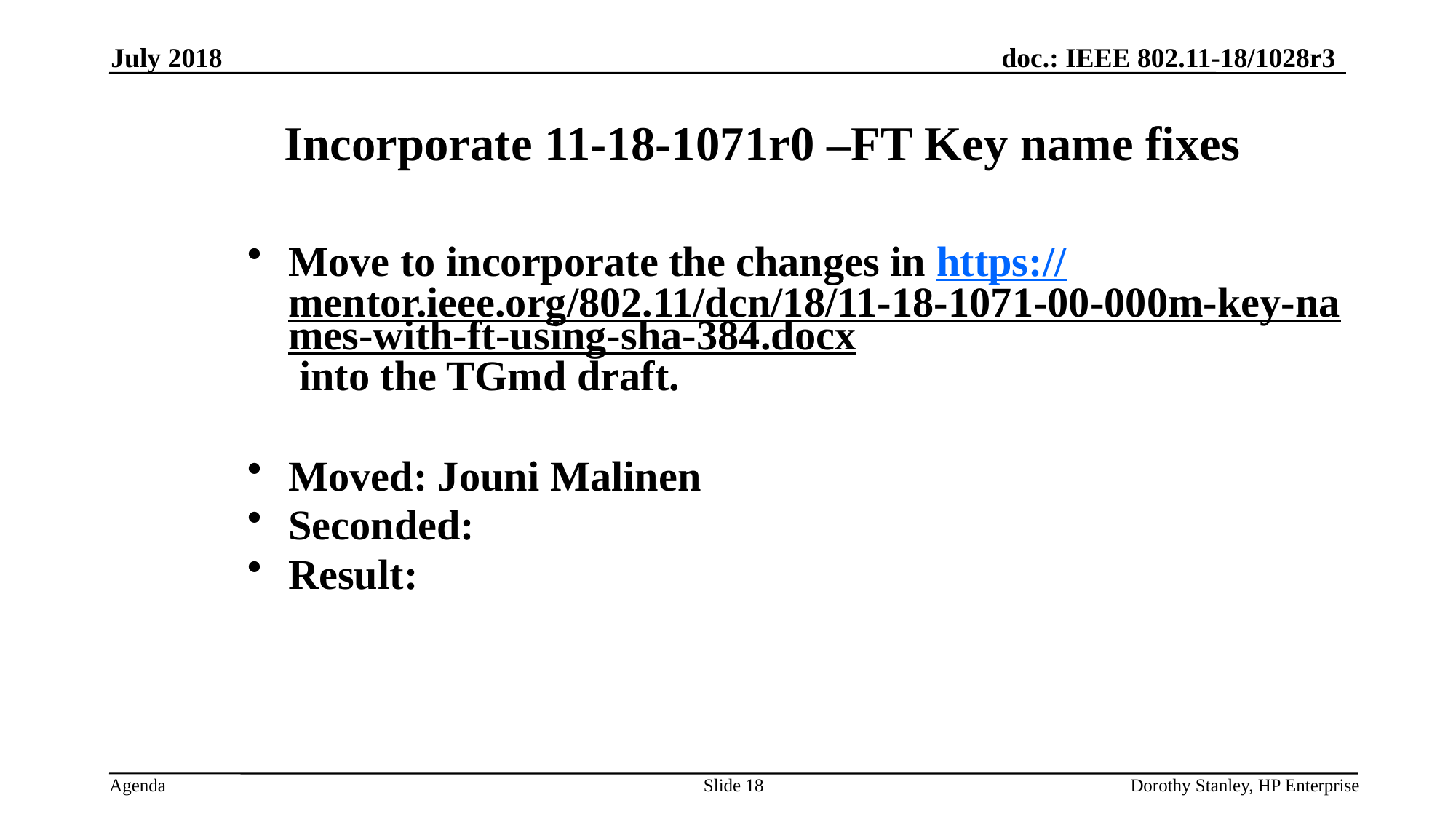

July 2018
Incorporate 11-18-1071r0 –FT Key name fixes
Move to incorporate the changes in https://mentor.ieee.org/802.11/dcn/18/11-18-1071-00-000m-key-names-with-ft-using-sha-384.docx into the TGmd draft.
Moved: Jouni Malinen
Seconded:
Result:

Slide 18
Dorothy Stanley, HP Enterprise